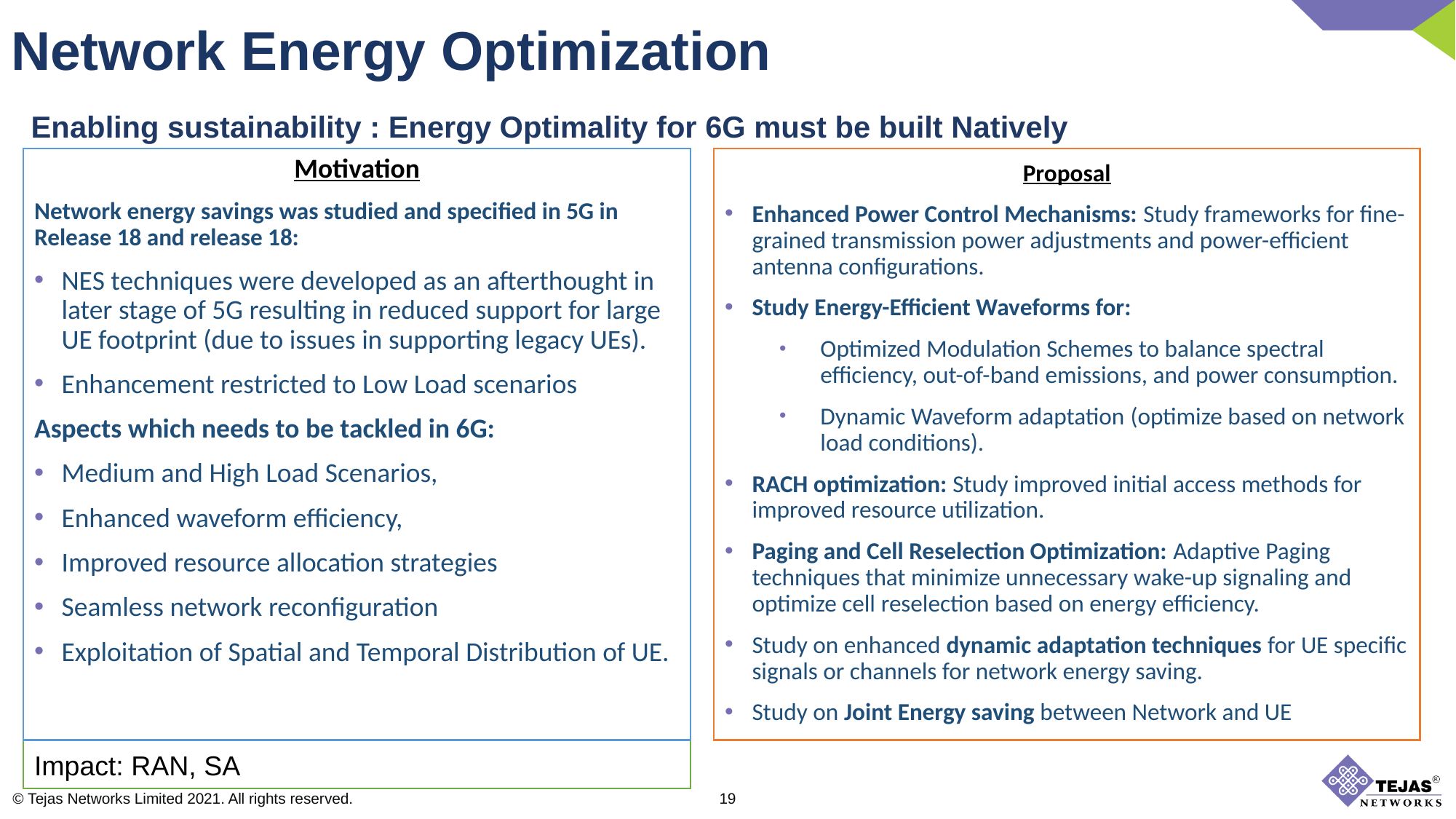

Network Energy Optimization

Enabling sustainability : Energy Optimality for 6G must be built Natively

Motivation
Network energy savings was studied and specified in 5G in Release 18 and release 18:
NES techniques were developed as an afterthought in later stage of 5G resulting in reduced support for large UE footprint (due to issues in supporting legacy UEs).
Enhancement restricted to Low Load scenarios
Aspects which needs to be tackled in 6G:
Medium and High Load Scenarios,
Enhanced waveform efficiency,
Improved resource allocation strategies
Seamless network reconfiguration
Exploitation of Spatial and Temporal Distribution of UE.
Proposal
Enhanced Power Control Mechanisms: Study frameworks for fine-grained transmission power adjustments and power-efficient antenna configurations.
Study Energy-Efficient Waveforms for:
Optimized Modulation Schemes to balance spectral efficiency, out-of-band emissions, and power consumption.
Dynamic Waveform adaptation (optimize based on network load conditions).
RACH optimization: Study improved initial access methods for improved resource utilization.
Paging and Cell Reselection Optimization: Adaptive Paging techniques that minimize unnecessary wake-up signaling and optimize cell reselection based on energy efficiency.
Study on enhanced dynamic adaptation techniques for UE specific signals or channels for network energy saving.
Study on Joint Energy saving between Network and UE

Impact: RAN, SA